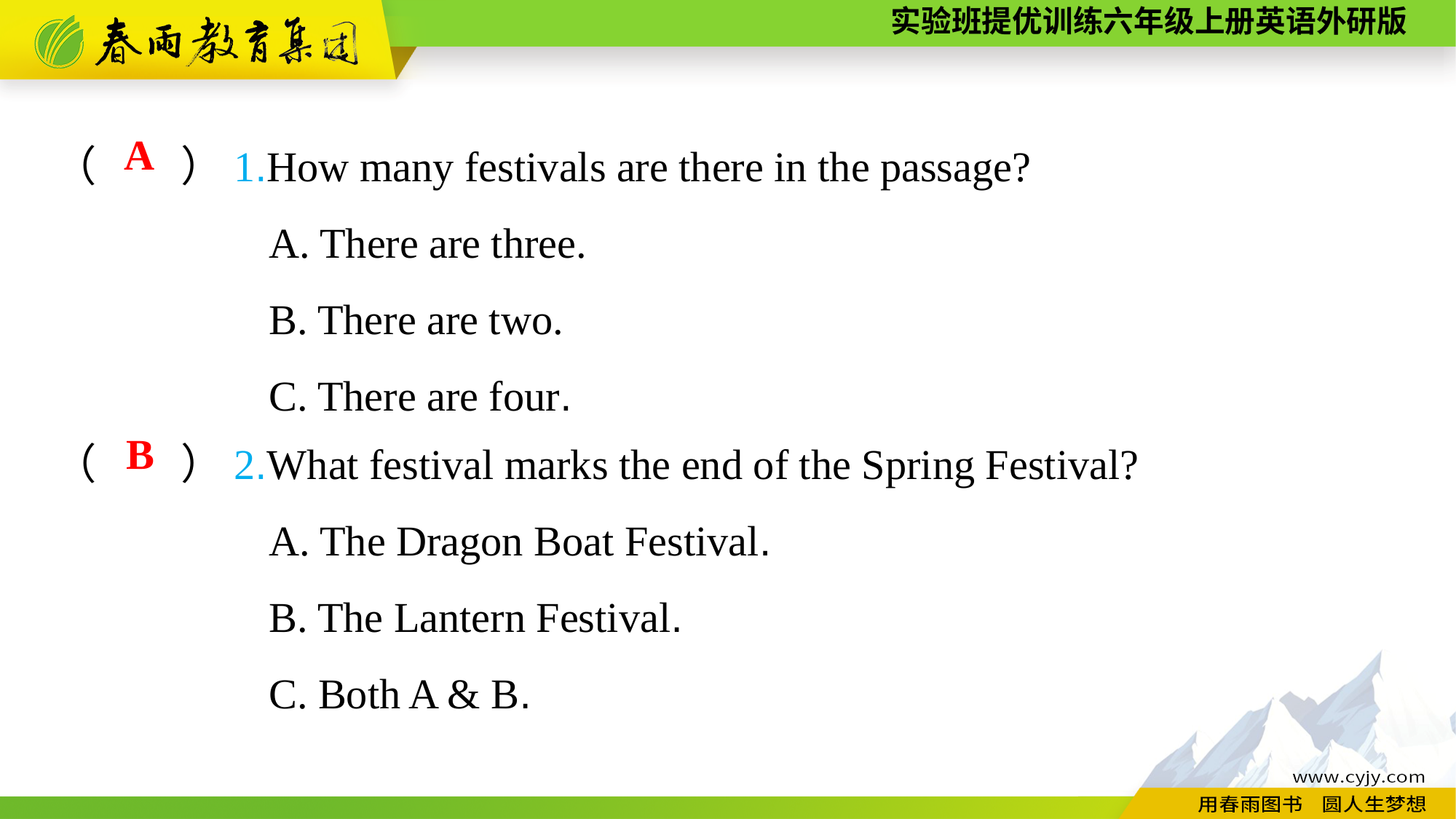

（　　）1.How many festivals are there in the passage?
A. There are three.
B. There are two.
C. There are four.
A
（　　）2.What festival marks the end of the Spring Festival?
A. The Dragon Boat Festival.
B. The Lantern Festival.
C. Both A & B.
B